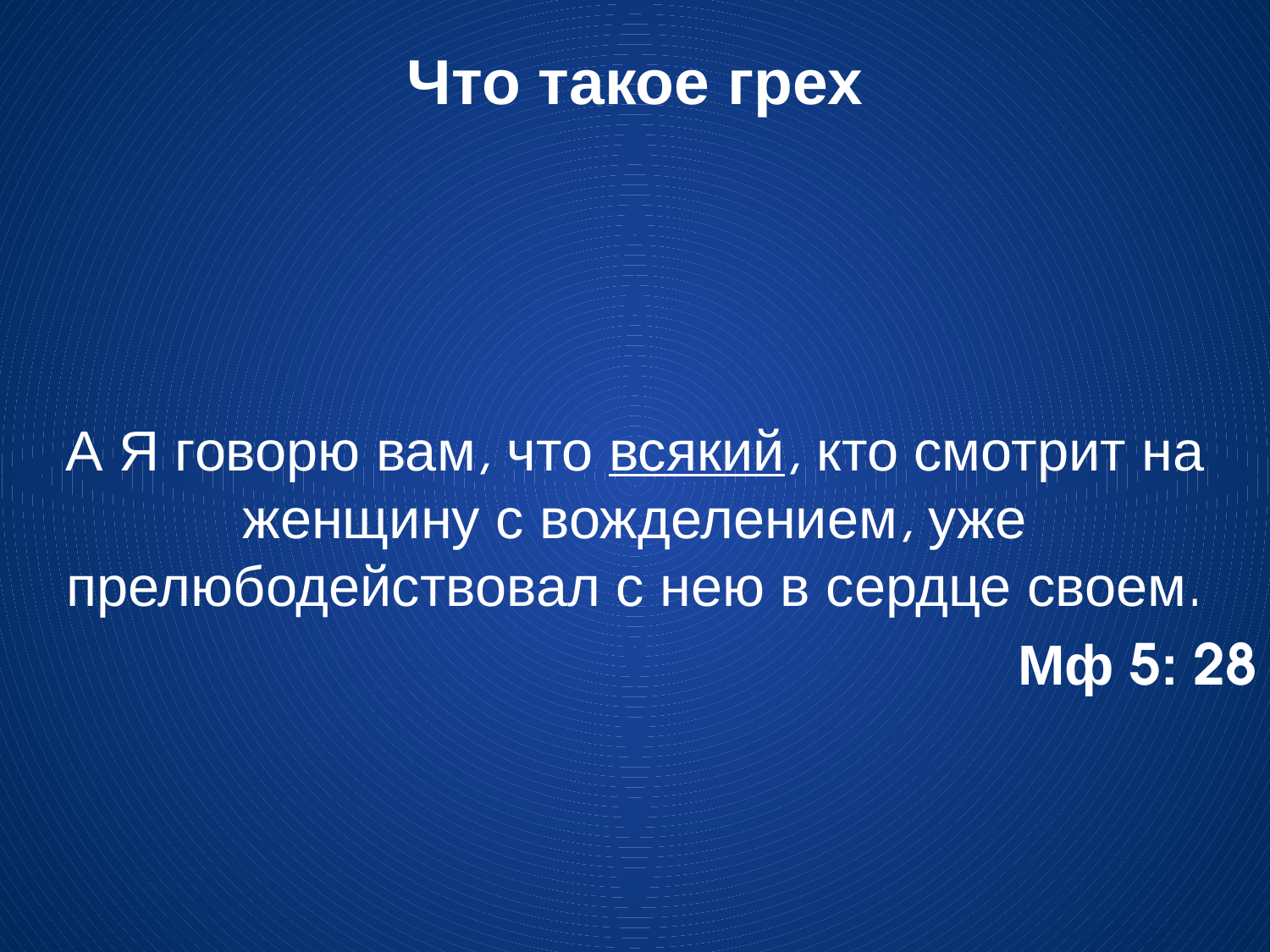

# Что такое грех
А Я говорю вам, что всякий, кто смотрит на женщину с вожделением, уже прелюбодействовал с нею в сердце своем.
Мф 5: 28